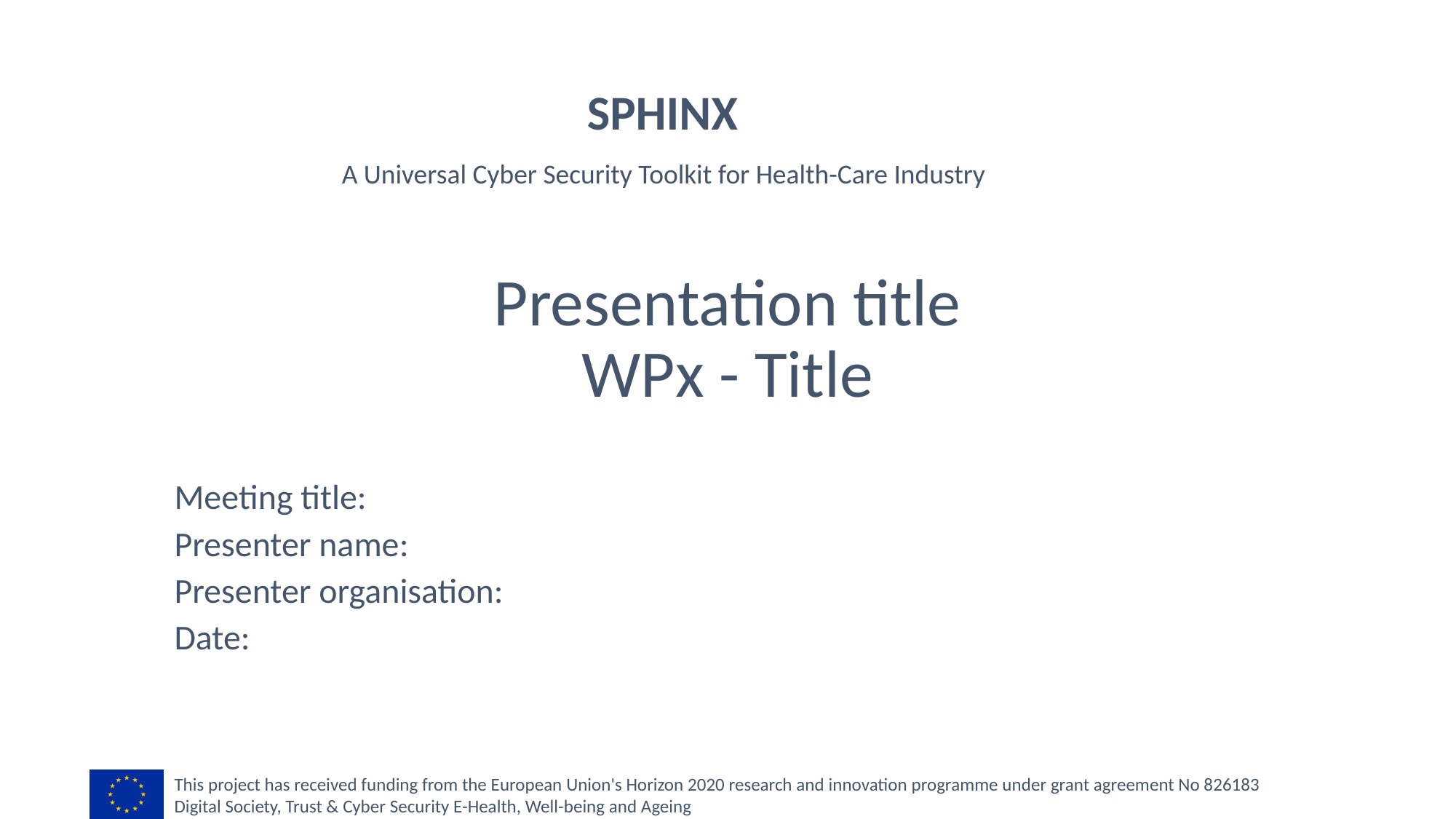

# Presentation title WPx - Title
Meeting title:
Presenter name:
Presenter organisation:
Date:

This project has received funding from the European Union's Horizon 2020 research and innovation programme under grant agreement No 826183
Digital Society, Trust & Cyber Security E-Health, Well-being and Ageing